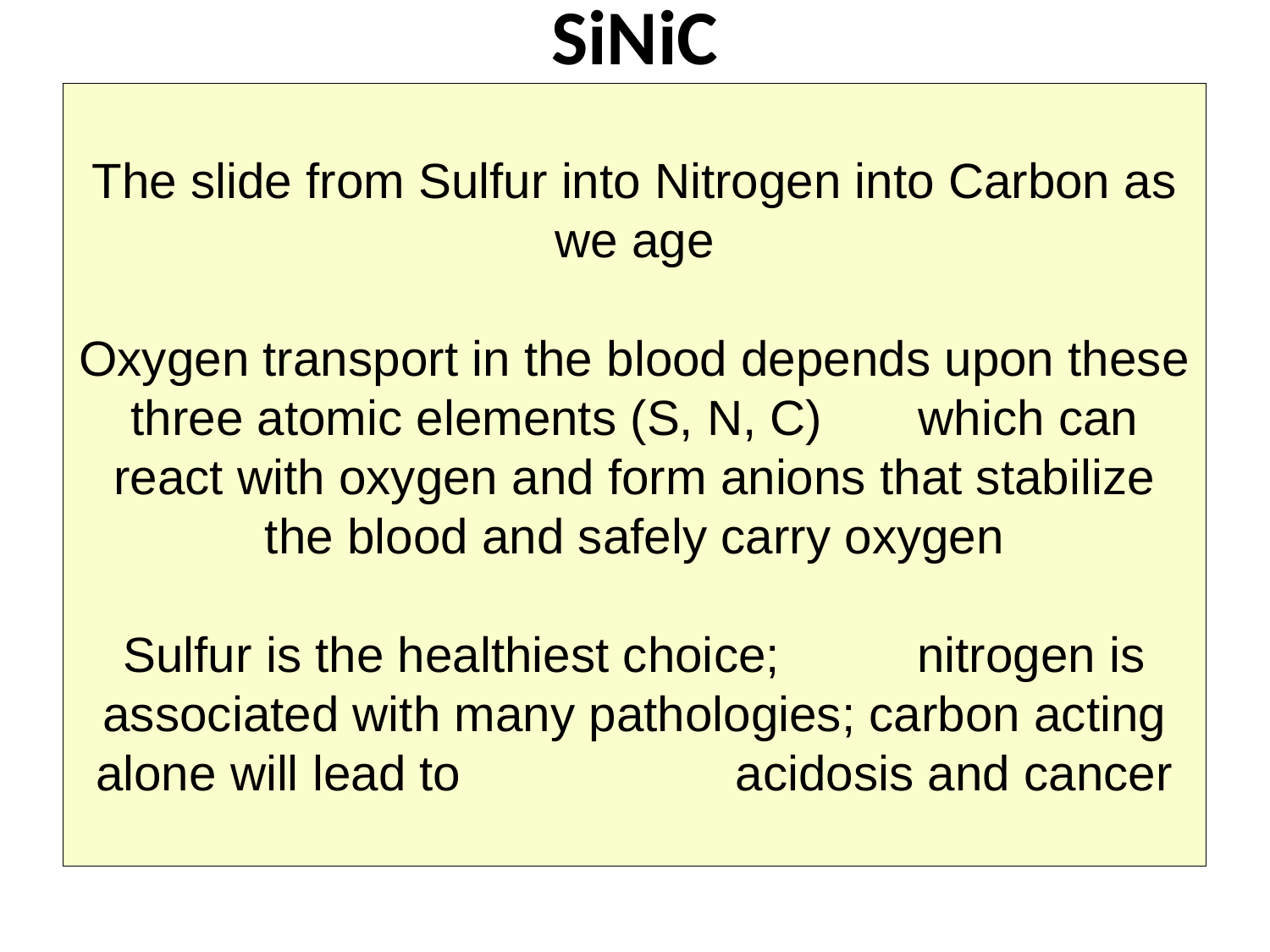

# SiNiC

The slide from Sulfur into Nitrogen into Carbon as we age

Oxygen transport in the blood depends upon these three atomic elements (S, N, C)       which can react with oxygen and form anions that stabilize the blood and safely carry oxygen

Sulfur is the healthiest choice;          nitrogen is associated with many pathologies; carbon acting alone will lead to                    acidosis and cancer